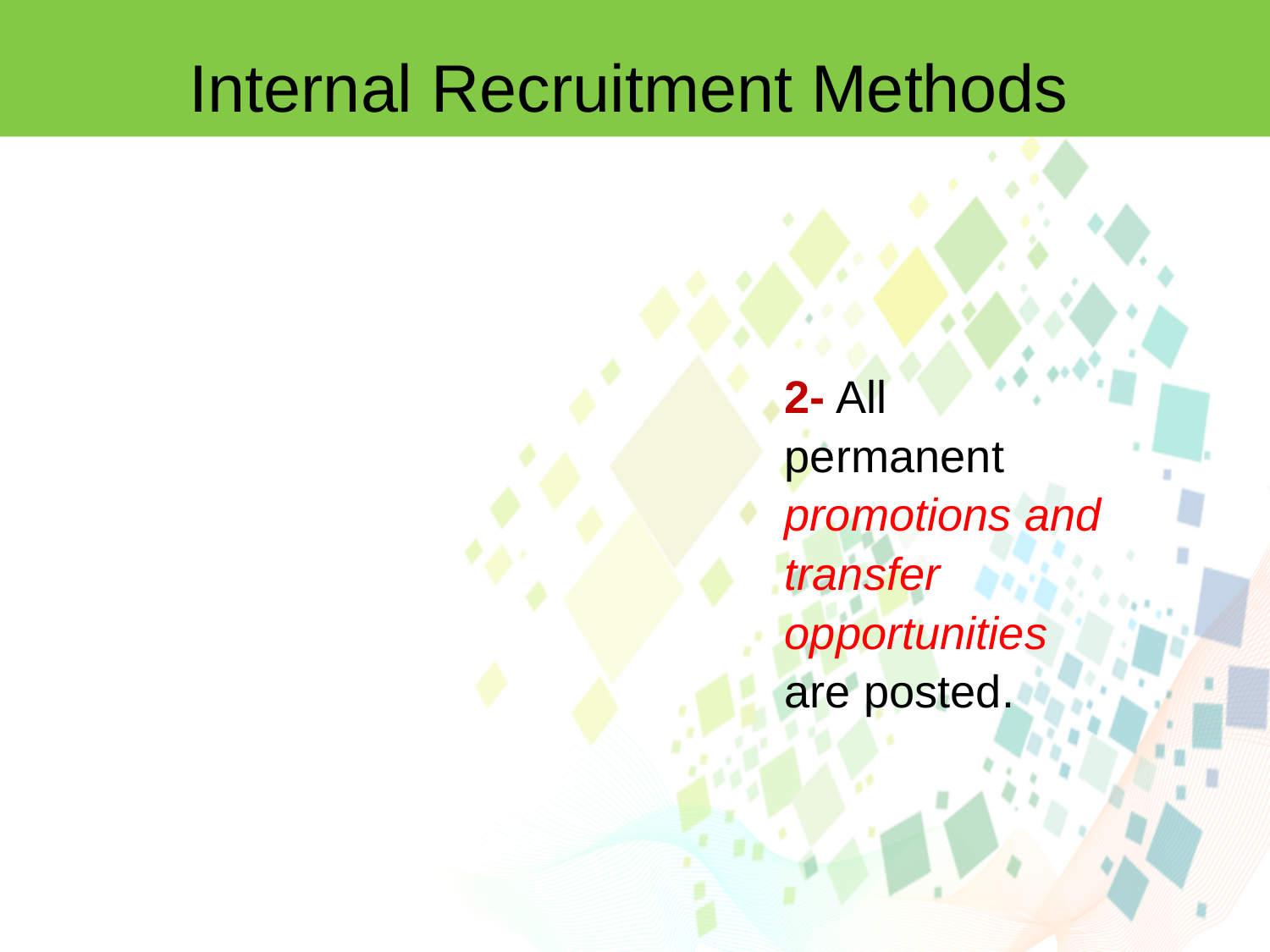

Internal Recruitment Methods
2- All permanent promotions and transfer opportunities are posted.